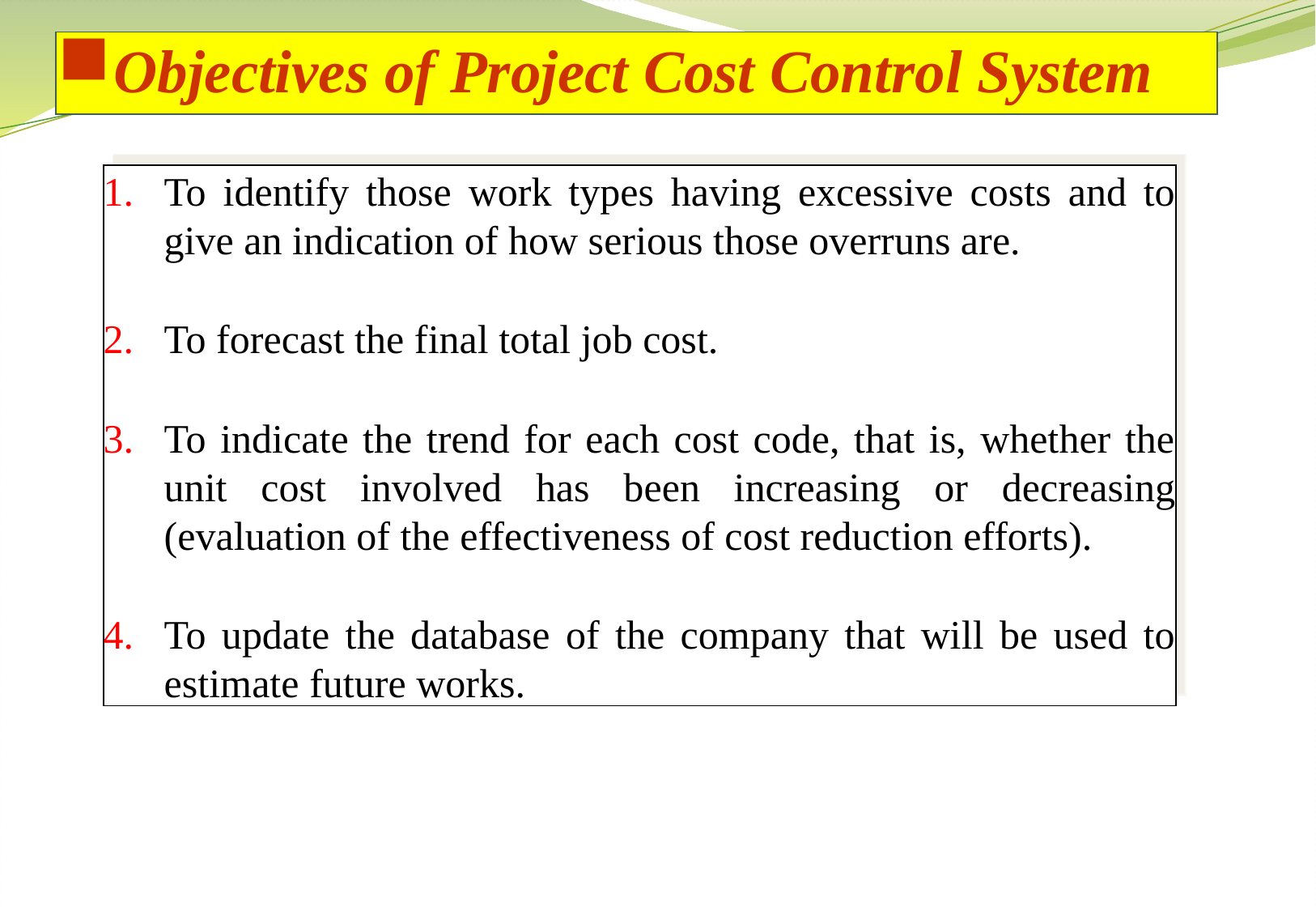

Objectives of Project Cost Control System
To identify those work types having excessive costs and to give an indication of how serious those overruns are.
To forecast the final total job cost.
To indicate the trend for each cost code, that is, whether the unit cost involved has been increasing or decreasing (evaluation of the effectiveness of cost reduction efforts).
To update the database of the company that will be used to estimate future works.